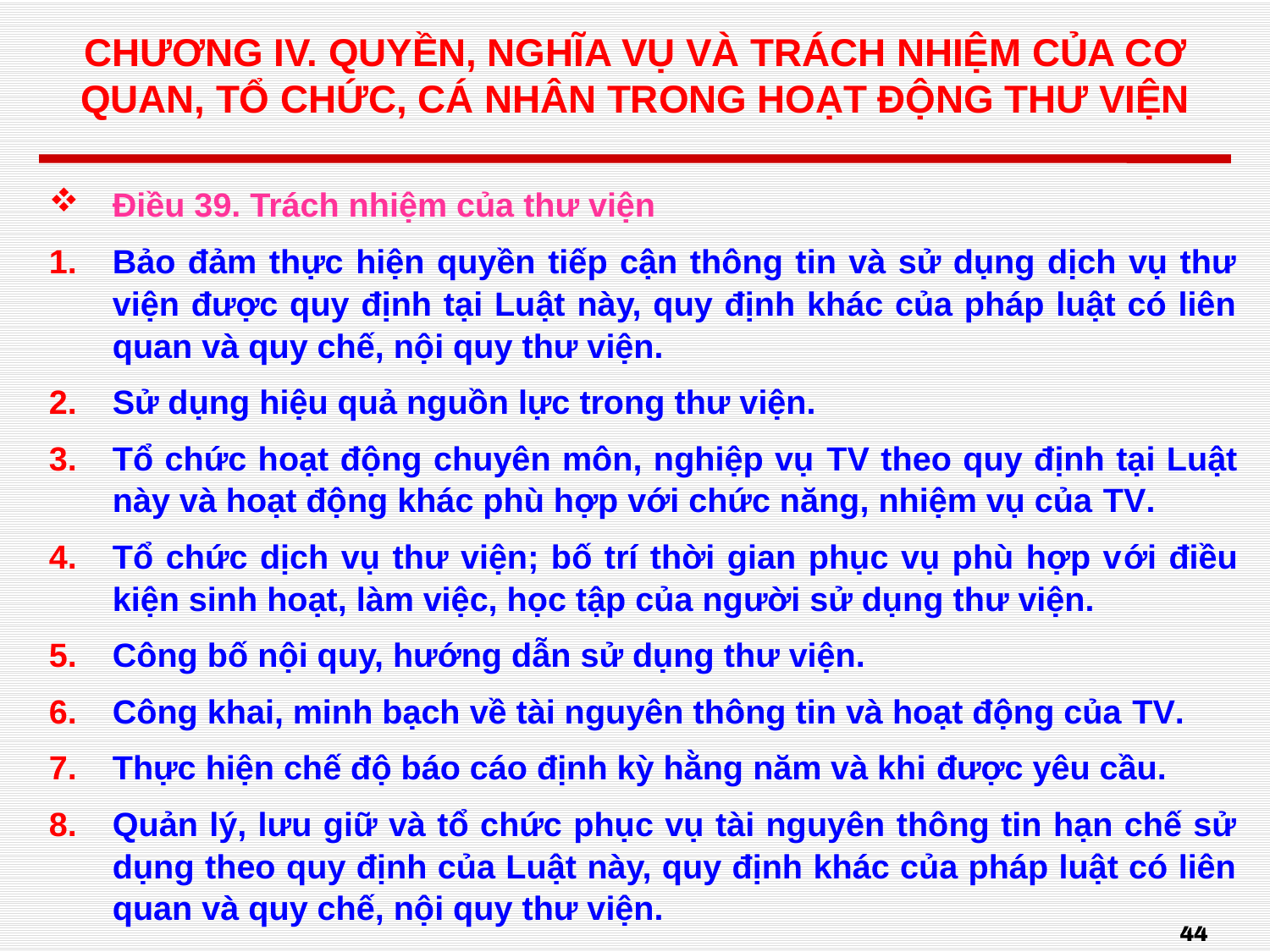

# CHƯƠNG IV. QUYỀN, NGHĨA VỤ VÀ TRÁCH NHIỆM CỦA CƠ QUAN, TỔ CHỨC, CÁ NHÂN TRONG HOẠT ĐỘNG THƯ VIỆN
Điều 39. Trách nhiệm của thư viện
Bảo đảm thực hiện quyền tiếp cận thông tin và sử dụng dịch vụ thư viện được quy định tại Luật này, quy định khác của pháp luật có liên quan và quy chế, nội quy thư viện.
Sử dụng hiệu quả nguồn lực trong thư viện.
Tổ chức hoạt động chuyên môn, nghiệp vụ TV theo quy định tại Luật này và hoạt động khác phù hợp với chức năng, nhiệm vụ của TV.
Tổ chức dịch vụ thư viện; bố trí thời gian phục vụ phù hợp với điều kiện sinh hoạt, làm việc, học tập của người sử dụng thư viện.
Công bố nội quy, hướng dẫn sử dụng thư viện.
Công khai, minh bạch về tài nguyên thông tin và hoạt động của TV.
Thực hiện chế độ báo cáo định kỳ hằng năm và khi được yêu cầu.
Quản lý, lưu giữ và tổ chức phục vụ tài nguyên thông tin hạn chế sử dụng theo quy định của Luật này, quy định khác của pháp luật có liên quan và quy chế, nội quy thư viện.